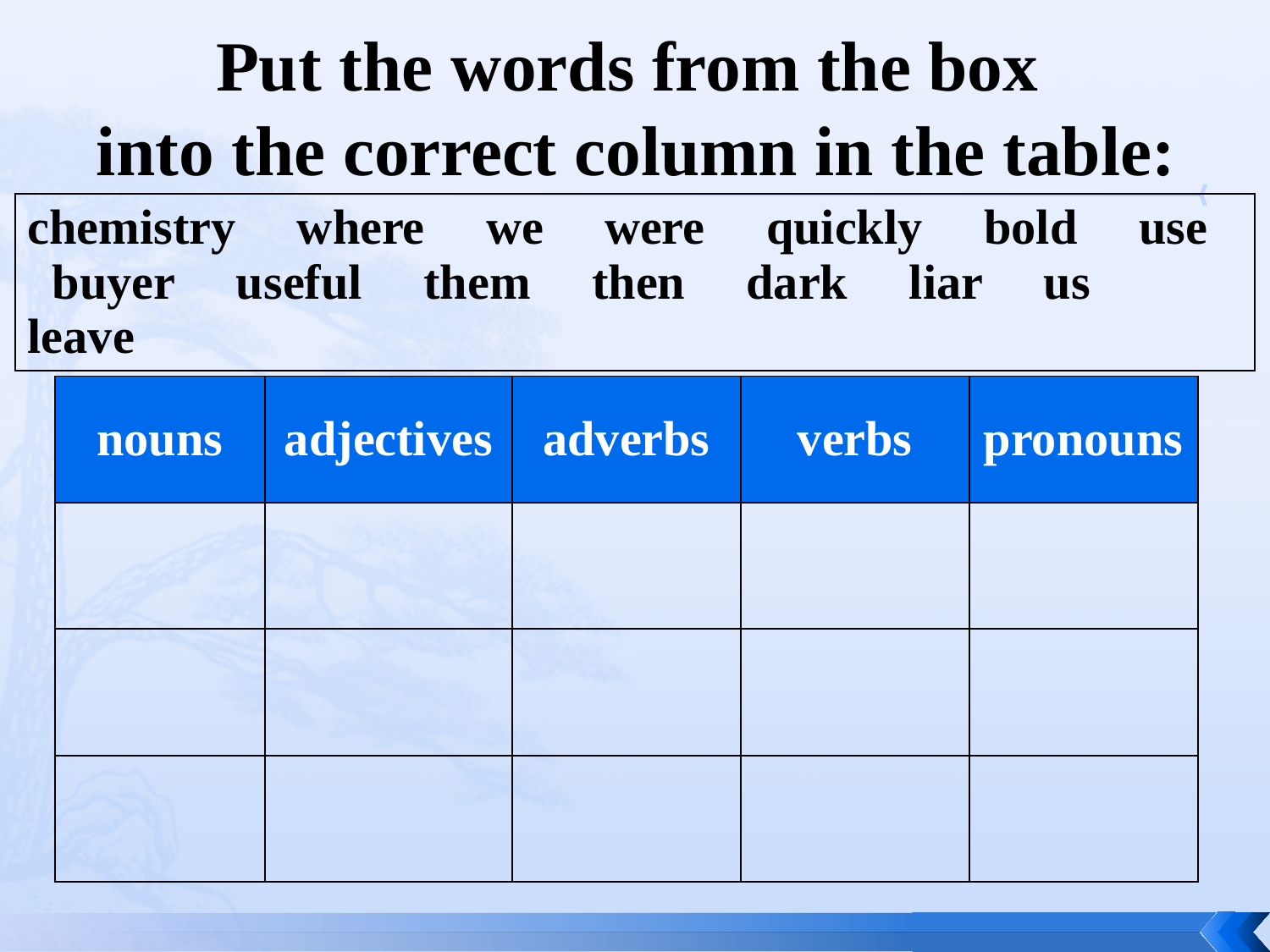

# Put the words from the box into the correct column in the table:
| chemistry where we were quickly bold use buyer useful them then dark liar us leave |
| --- |
| nouns | adjectives | adverbs | verbs | pronouns |
| --- | --- | --- | --- | --- |
|  |  |  |  |  |
|  |  |  |  |  |
|  |  |  |  |  |